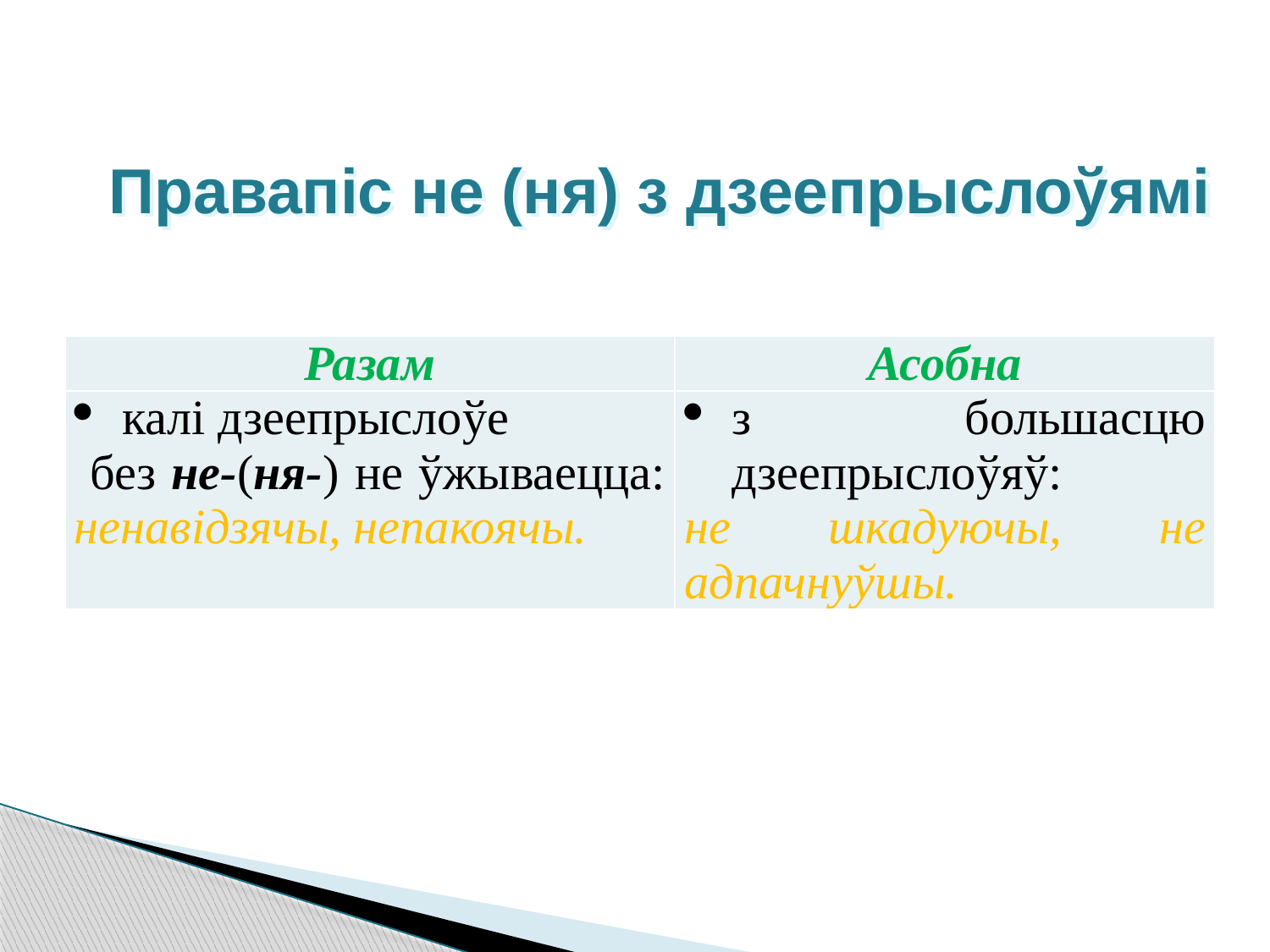

Правапіс не (ня) з дзеепрыслоўямі
| Разам | Асобна |
| --- | --- |
| калі дзеепрыслоўе без не-(ня-) не ўжываецца: ненавідзячы, непакоячы. | з большасцю дзеепрыслоўяў: не шкадуючы, не адпачнуўшы. |